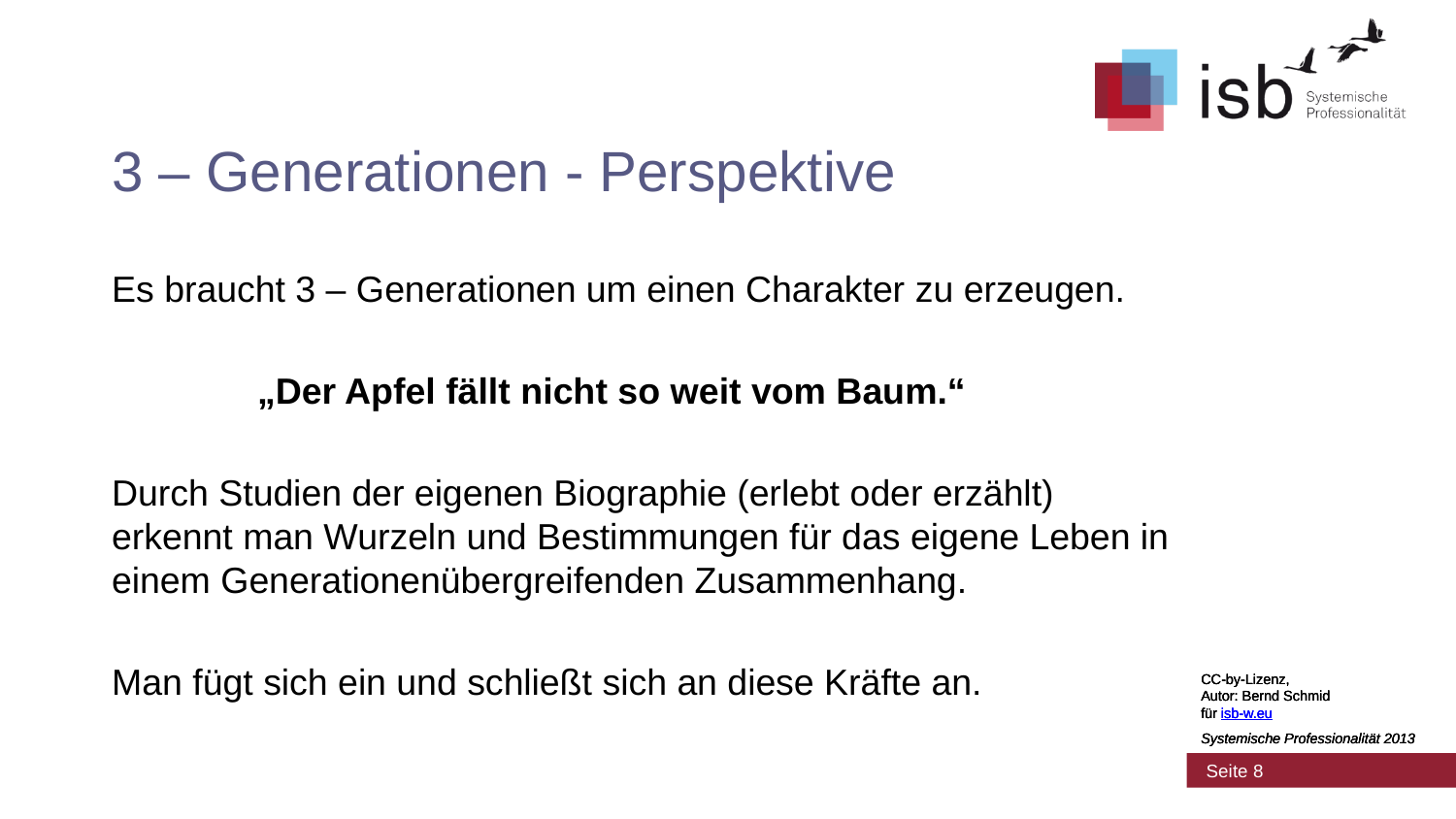

# 3 – Generationen - Perspektive
Es braucht 3 – Generationen um einen Charakter zu erzeugen.

	„Der Apfel fällt nicht so weit vom Baum.“

Durch Studien der eigenen Biographie (erlebt oder erzählt) erkennt man Wurzeln und Bestimmungen für das eigene Leben in einem Generationenübergreifenden Zusammenhang.

Man fügt sich ein und schließt sich an diese Kräfte an.

CC-by-Lizenz,
Autor: Bernd Schmid
für isb-w.eu
Systemische Professionalität 2013

CC-by-Lizenz,
Autor: Bernd Schmid
für isb-w.eu
Systemische Professionalität 2013
 Seite 8